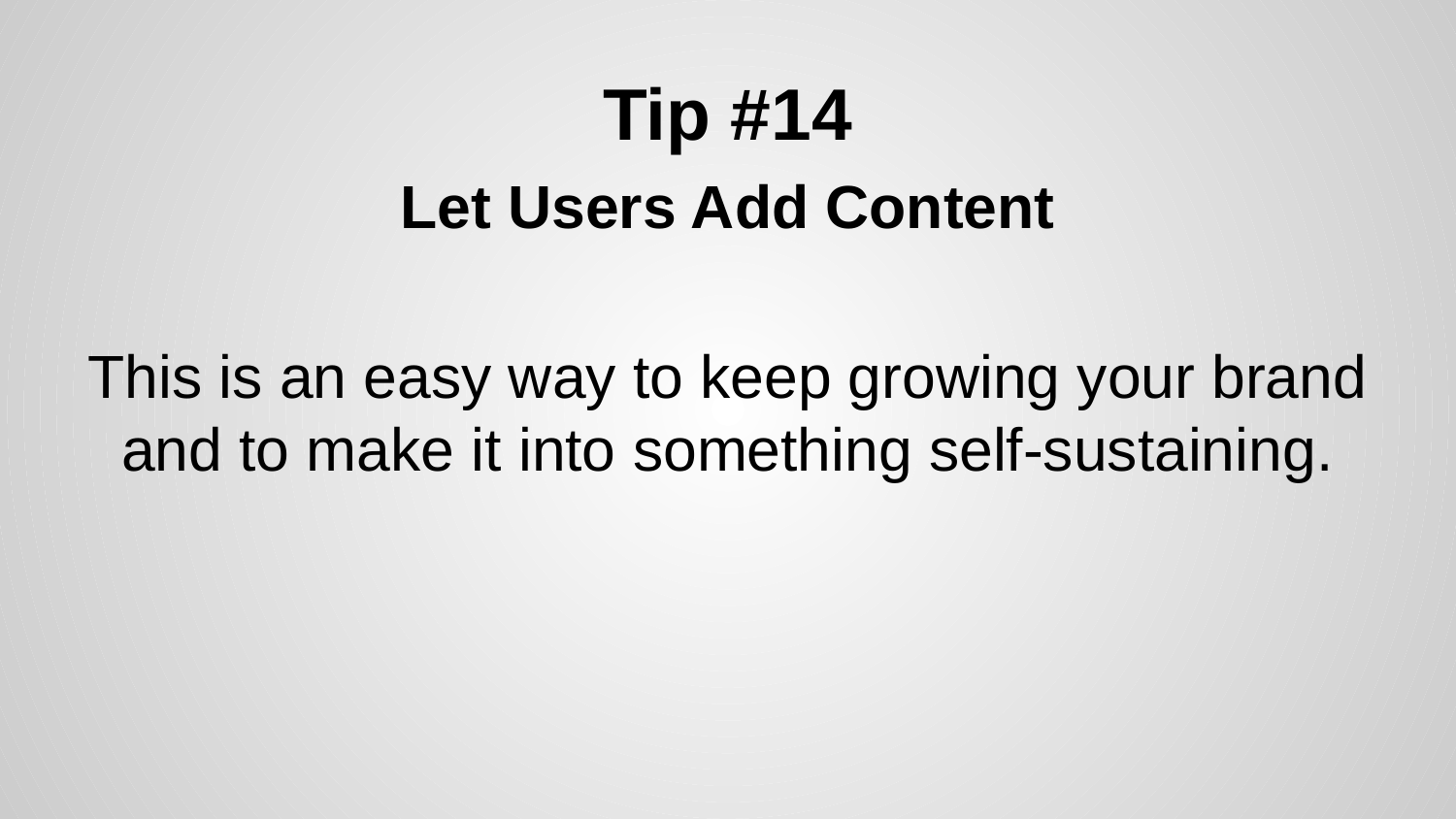

# Tip #14

Let Users Add Content

This is an easy way to keep growing your brand and to make it into something self-sustaining.